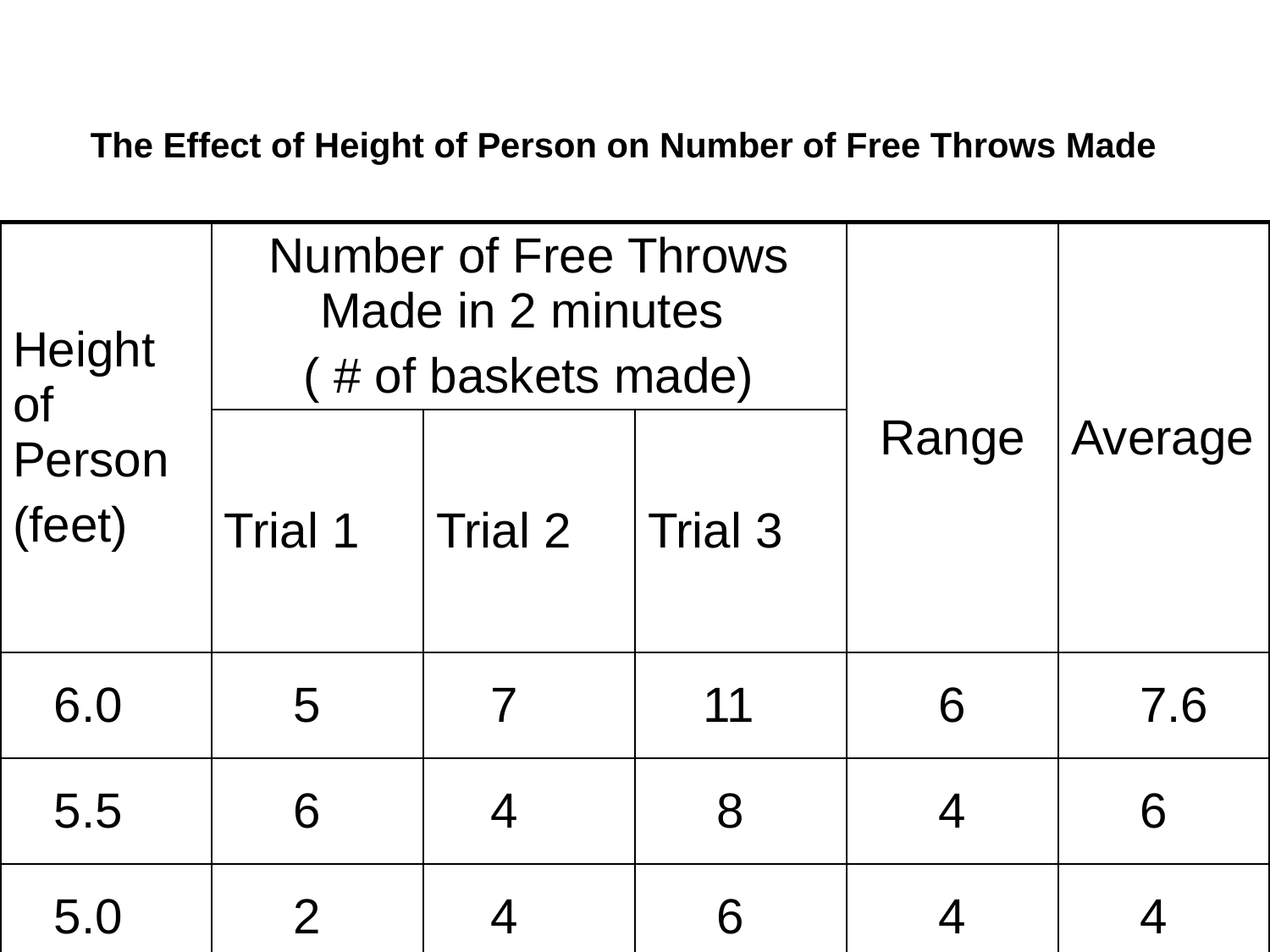

The Effect of Height of Person on Number of Free Throws Made
| Height of Person (feet) | Number of Free Throws Made in 2 minutes ( # of baskets made) |  |  | Range | Average |
| --- | --- | --- | --- | --- | --- |
|  | Trial 1 | Trial 2 | Trial 3 |  |  |
| 6.0 | 5 | 7 | 11 | 6 | 7.6 |
| 5.5 | 6 | 4 | 8 | 4 | 6 |
| 5.0 | 2 | 4 | 6 | 4 | 4 |